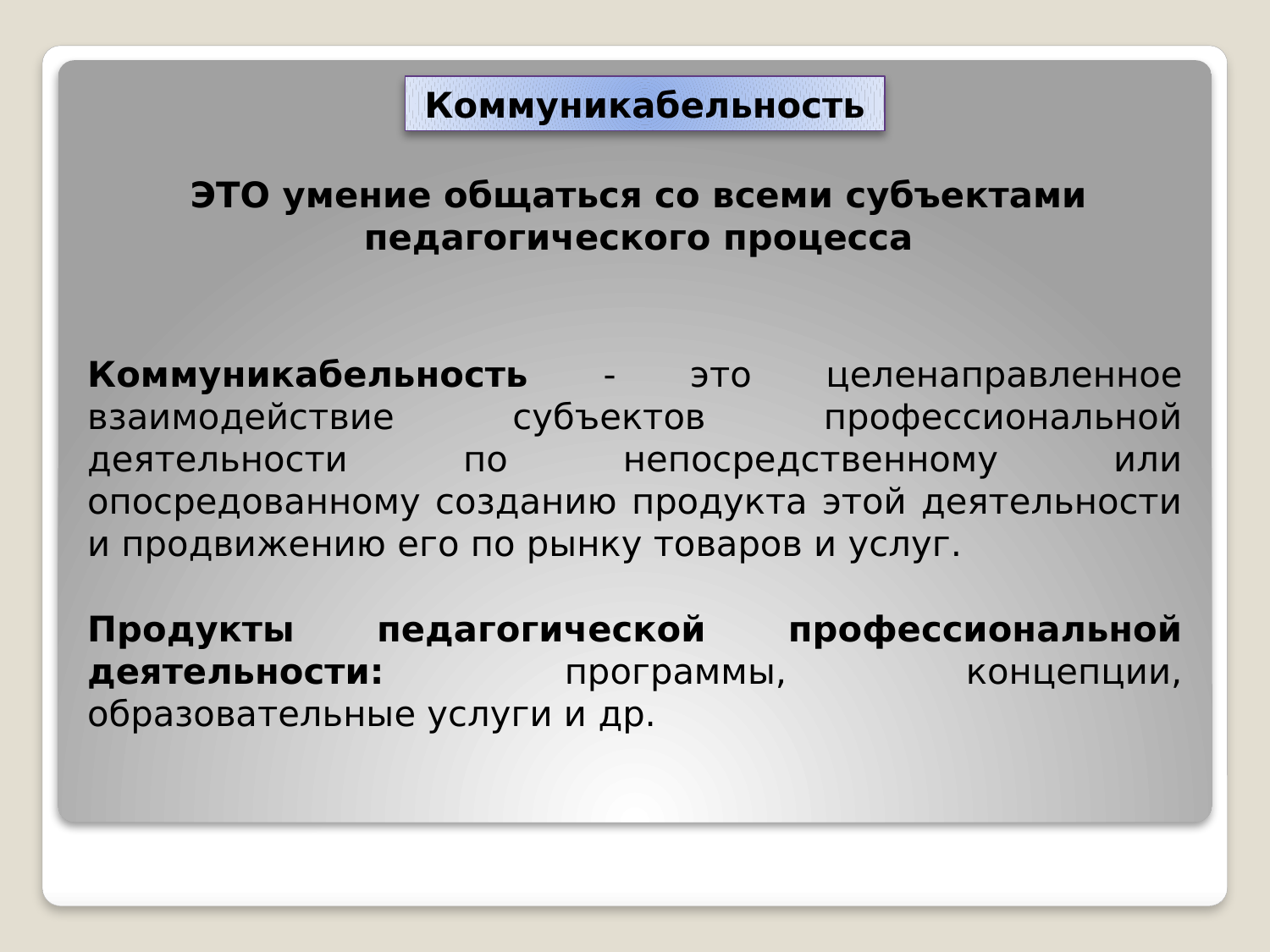

Коммуникабельность
ЭТО умение общаться со всеми субъектами
педагогического процесса
Коммуникабельность - это целенаправленное взаимодействие субъектов профессиональной деятельности по непосредственному или опосредованному созданию продукта этой деятельности и продвижению его по рынку товаров и услуг.

Продукты педагогической профессиональной деятельности: программы, концепции, образовательные услуги и др.